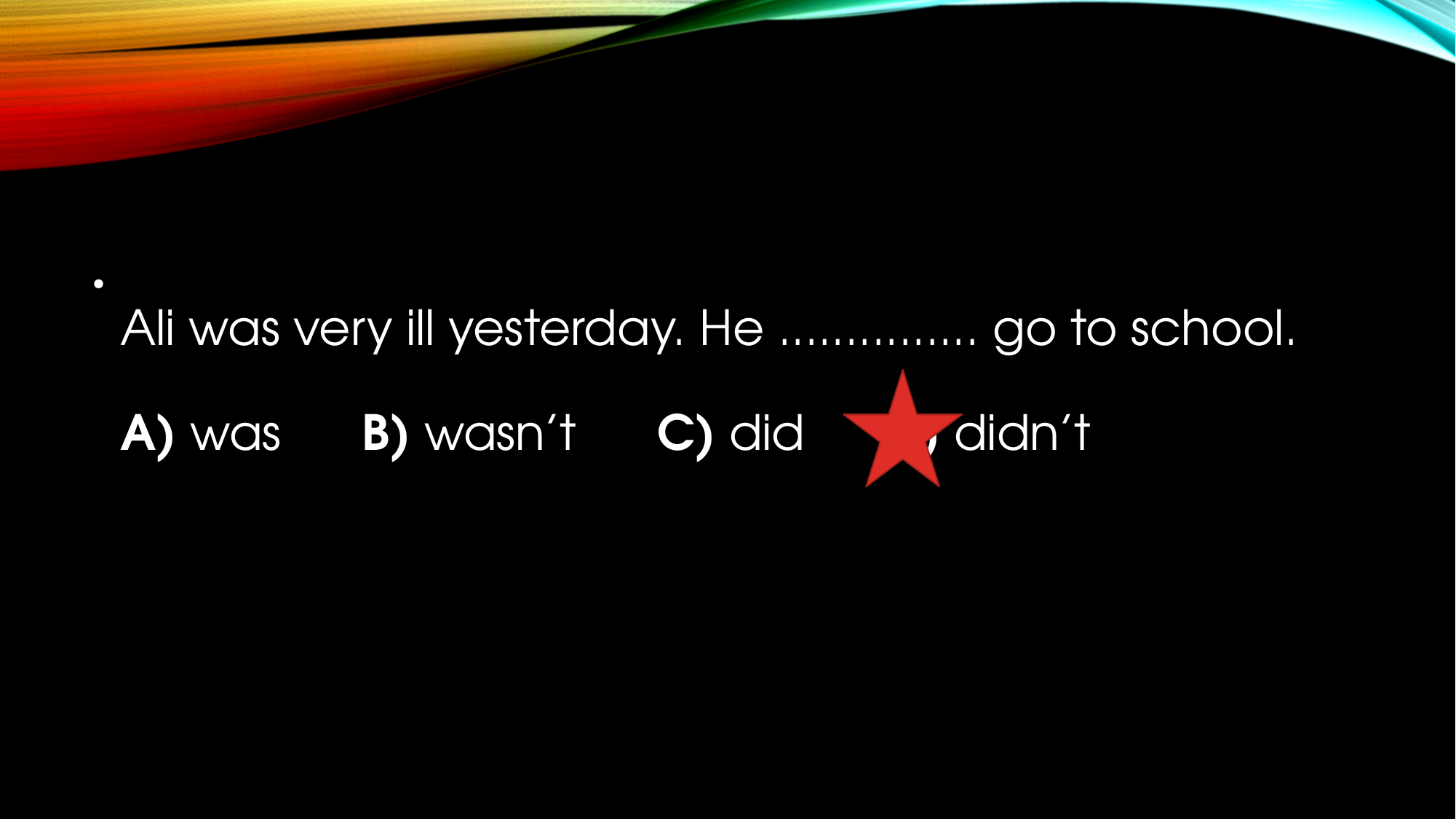

#
Ali was very ill yesterday. He ............... go to school. 
A) was      B) wasn’t      C) did      D) didn’t